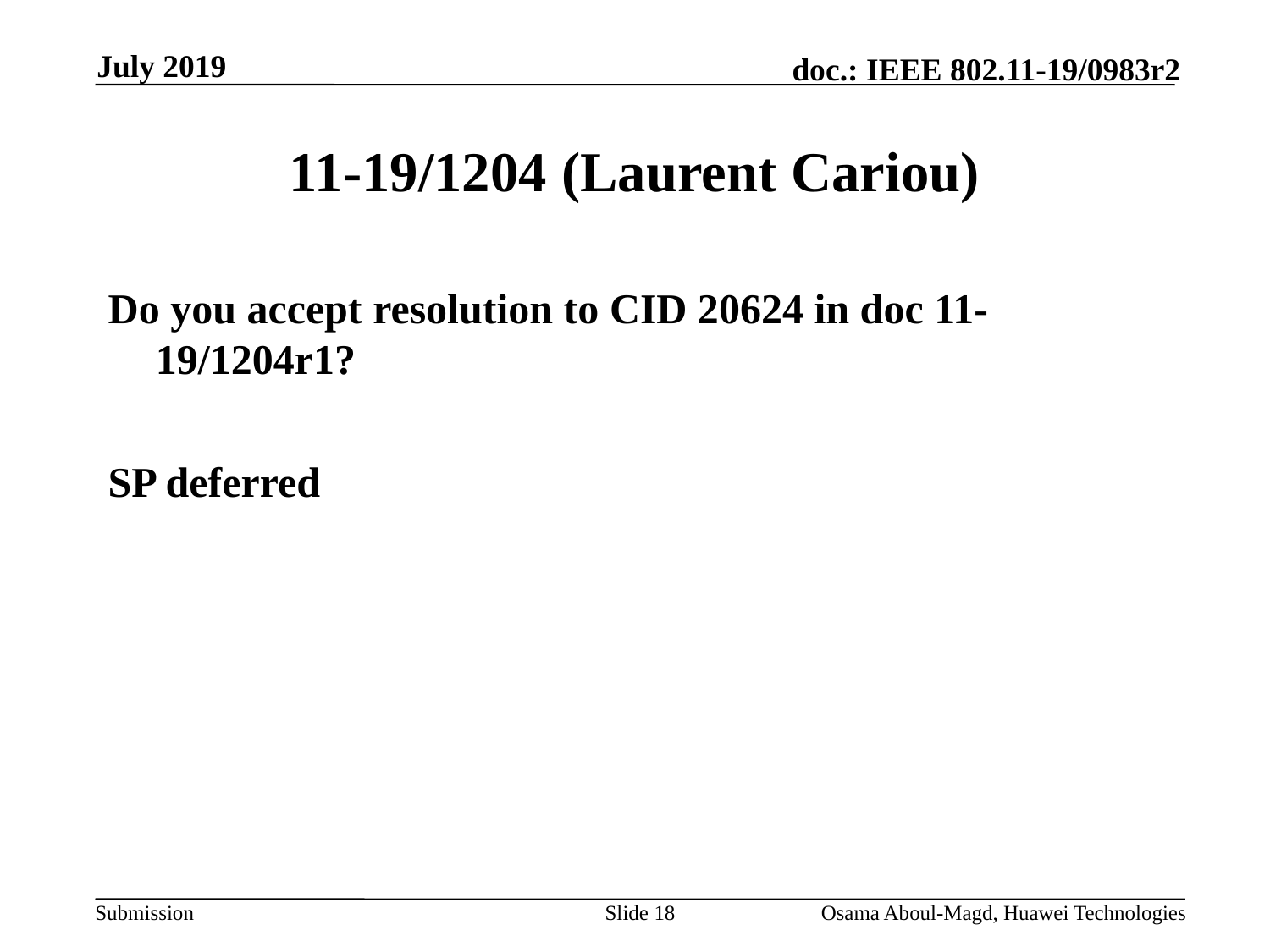

July 2019
# 11-19/1204 (Laurent Cariou)
Do you accept resolution to CID 20624 in doc 11-19/1204r1?

SP deferred
Slide 18
Osama Aboul-Magd, Huawei Technologies